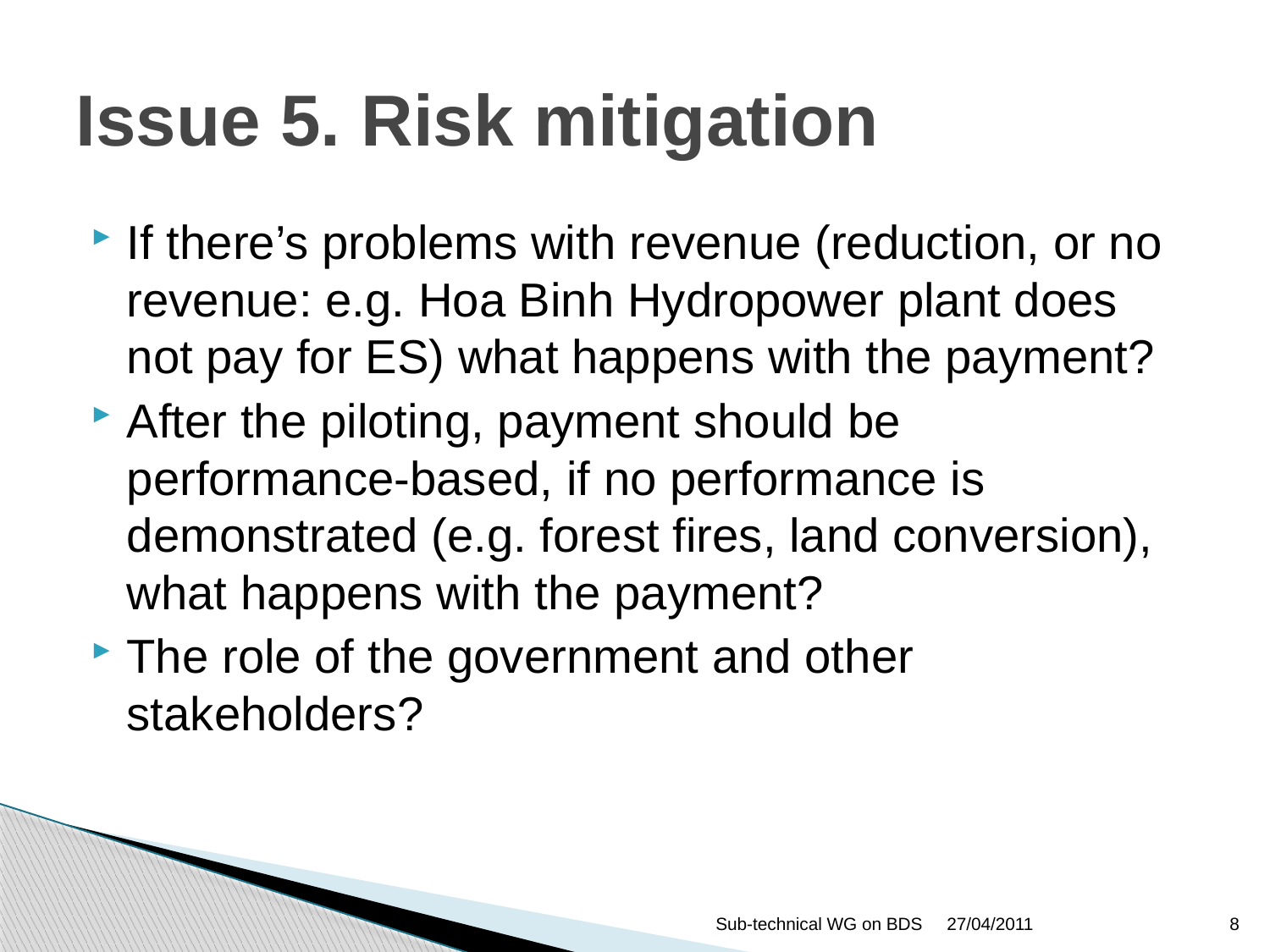

# Issue 5. Risk mitigation
If there’s problems with revenue (reduction, or no revenue: e.g. Hoa Binh Hydropower plant does not pay for ES) what happens with the payment?
After the piloting, payment should be performance-based, if no performance is demonstrated (e.g. forest fires, land conversion), what happens with the payment?
The role of the government and other stakeholders?
Sub-technical WG on BDS
27/04/2011
8